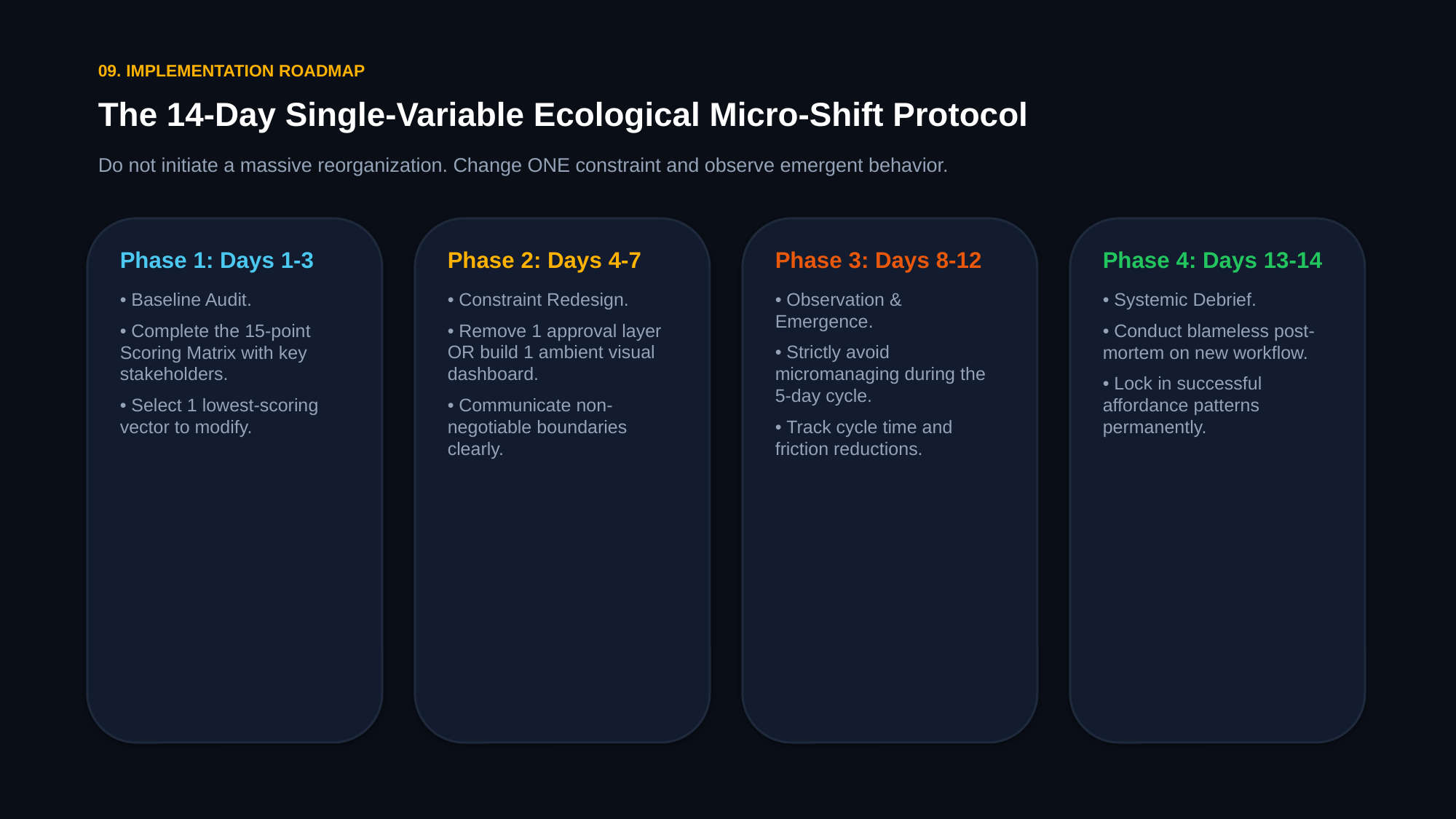

09. IMPLEMENTATION ROADMAP
The 14-Day Single-Variable Ecological Micro-Shift Protocol
Do not initiate a massive reorganization. Change ONE constraint and observe emergent behavior.

Phase 1: Days 1-3
• Baseline Audit.
• Complete the 15-point Scoring Matrix with key stakeholders.
• Select 1 lowest-scoring vector to modify.
Phase 2: Days 4-7
• Constraint Redesign.
• Remove 1 approval layer OR build 1 ambient visual dashboard.
• Communicate non-negotiable boundaries clearly.
Phase 3: Days 8-12
• Observation & Emergence.
• Strictly avoid micromanaging during the 5-day cycle.
• Track cycle time and friction reductions.
Phase 4: Days 13-14
• Systemic Debrief.
• Conduct blameless post-mortem on new workflow.
• Lock in successful affordance patterns permanently.